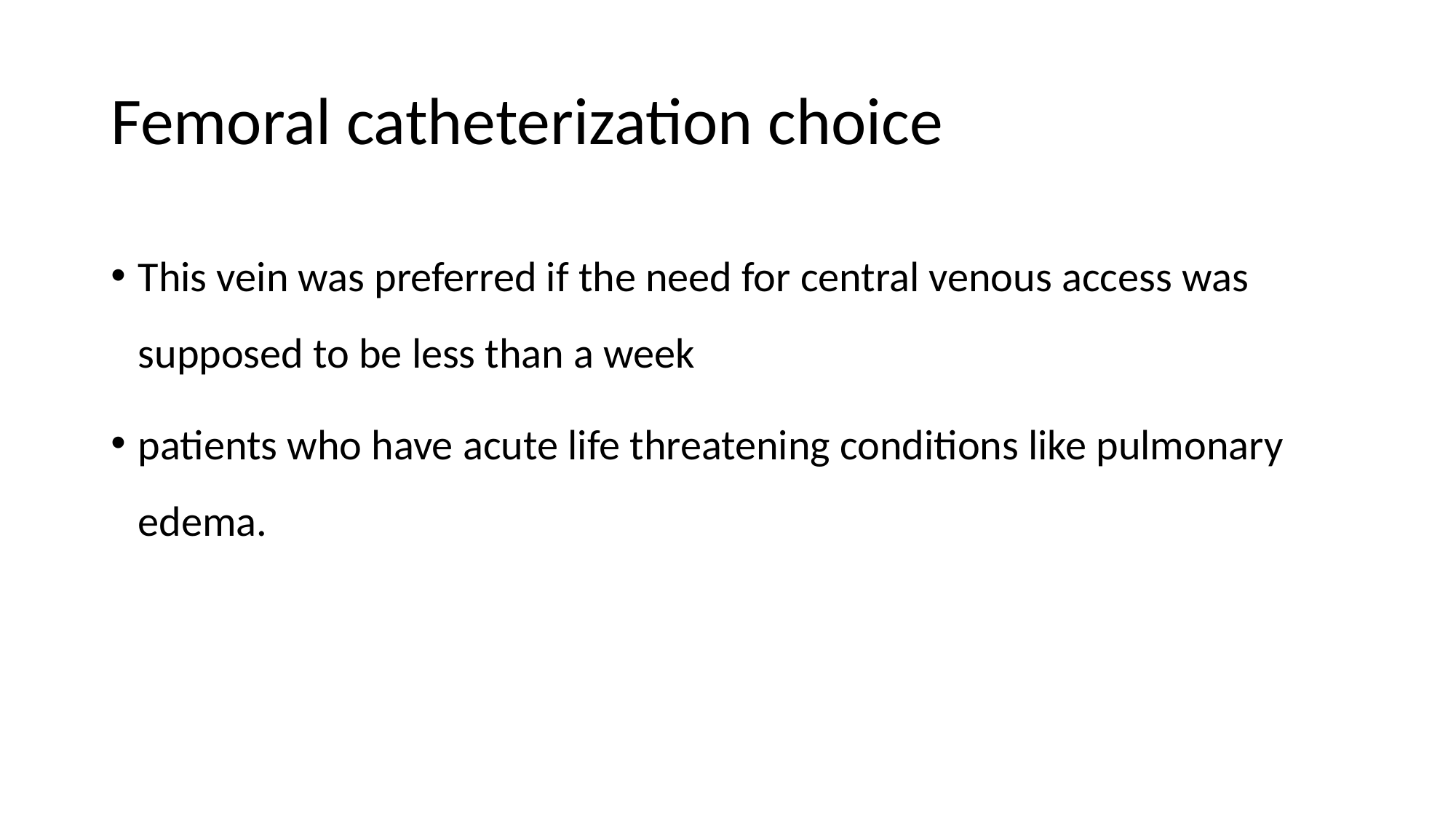

# Femoral catheterization choice
This vein was preferred if the need for central venous access was supposed to be less than a week
patients who have acute life threatening conditions like pulmonary edema.